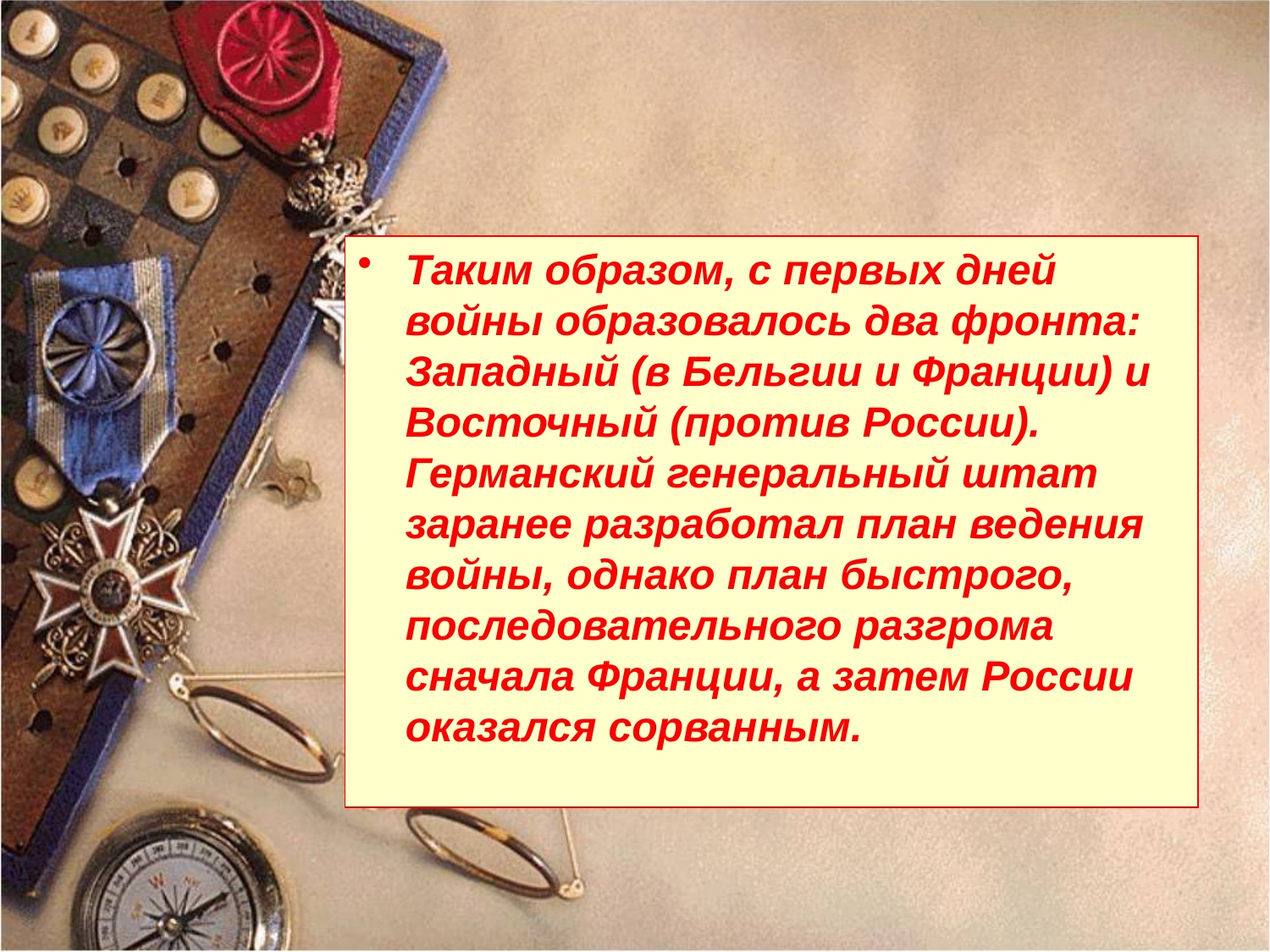

#
Таким образом, с первых дней войны образовалось два фронта: Западный (в Бельгии и Франции) и Восточный (против России). Германский генеральный штат заранее разработал план ведения войны, однако план быстрого, последовательного разгрома сначала Франции, а затем России оказался сорванным.